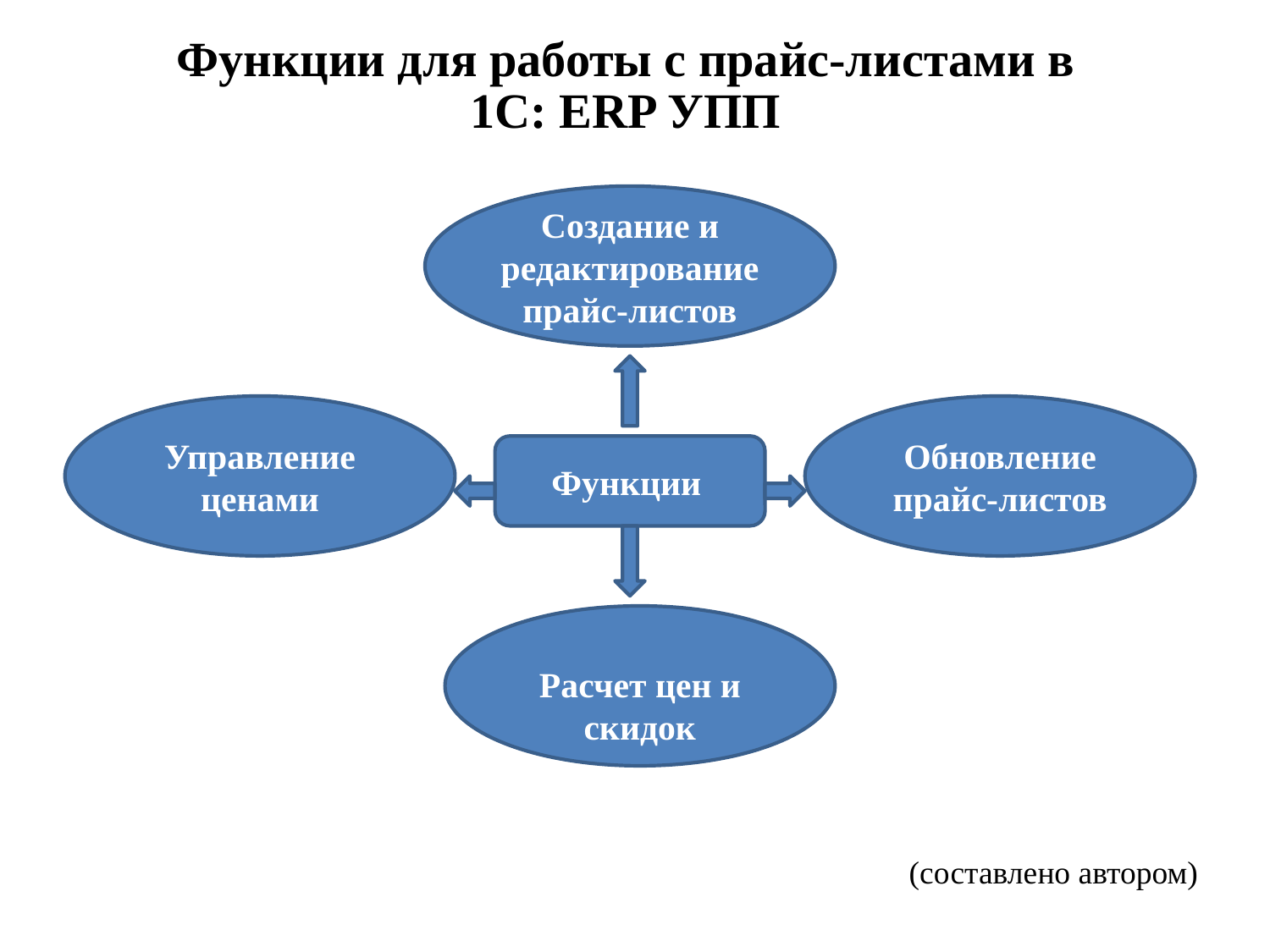

Функции для работы с прайс-листами в
1С: ERP УПП

Создание и редактирование прайс-листов

Управление ценами
Обновление прайс-листов
Функции

Расчет цен и скидок
(составлено автором)